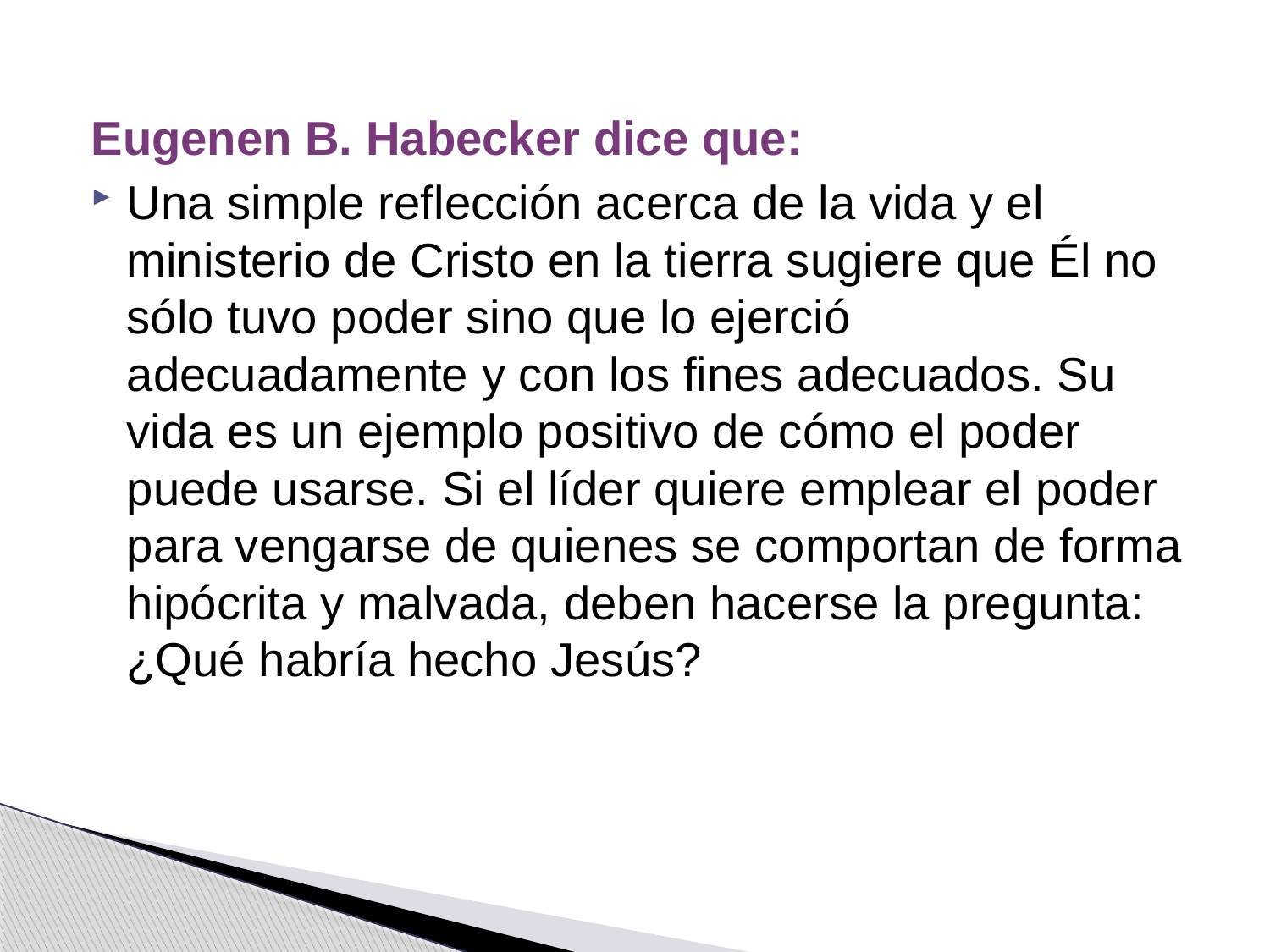

Eugenen B. Habecker dice que:
Una simple reflección acerca de la vida y el ministerio de Cristo en la tierra sugiere que Él no sólo tuvo poder sino que lo ejerció adecuadamente y con los fines adecuados. Su vida es un ejemplo positivo de cómo el poder puede usarse. Si el líder quiere emplear el poder para vengarse de quienes se comportan de forma hipócrita y malvada, deben hacerse la pregunta: ¿Qué habría hecho Jesús?